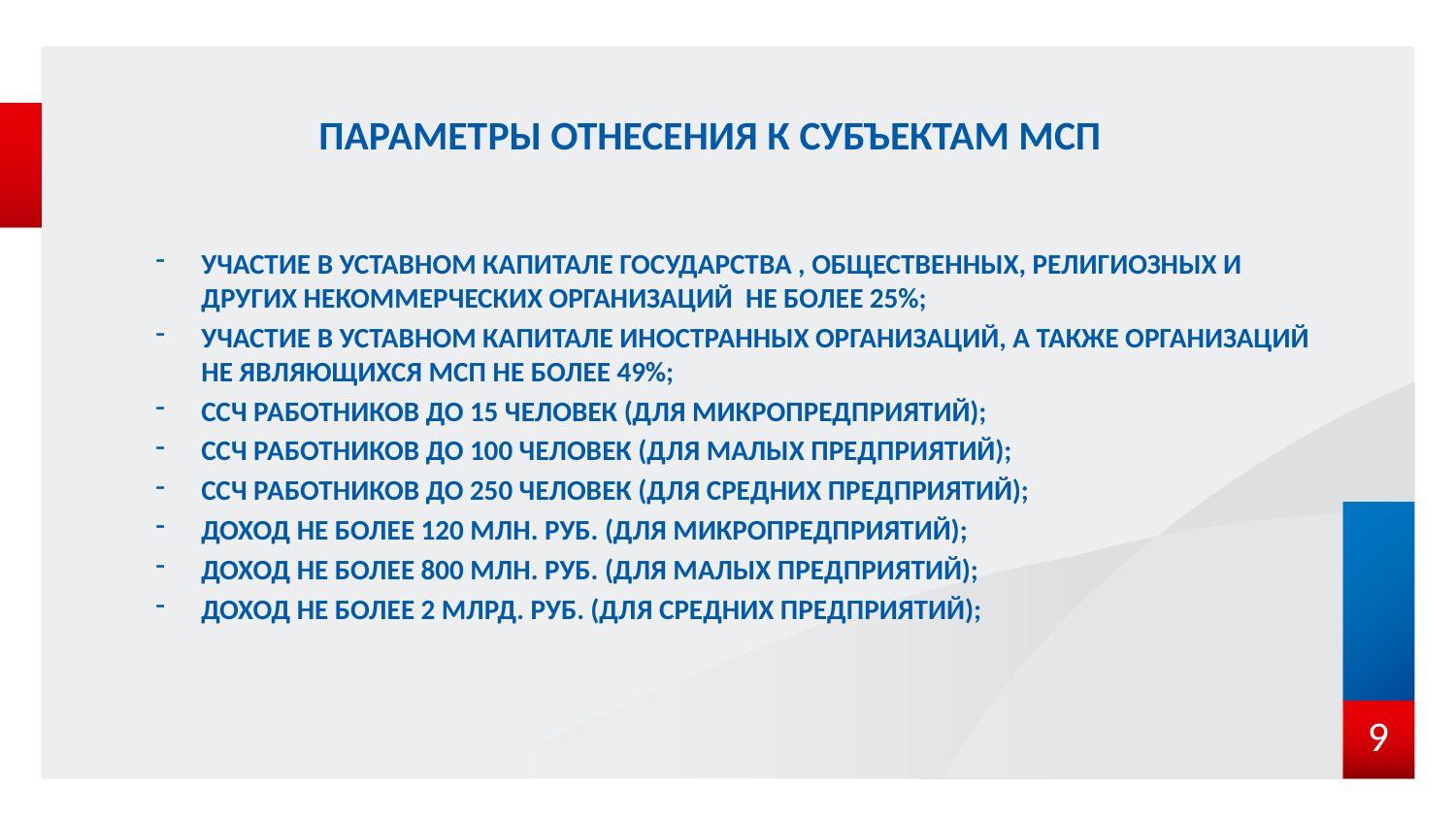

# ПАРАМЕТРЫ ОТНЕСЕНИЯ К СУБЪЕКТАМ МСП
УЧАСТИЕ В УСТАВНОМ КАПИТАЛЕ ГОСУДАРСТВА , ОБЩЕСТВЕННЫХ, РЕЛИГИОЗНЫХ И ДРУГИХ НЕКОММЕРЧЕСКИХ ОРГАНИЗАЦИЙ  НЕ БОЛЕЕ 25%;
УЧАСТИЕ В УСТАВНОМ КАПИТАЛЕ ИНОСТРАННЫХ ОРГАНИЗАЦИЙ, А ТАКЖЕ ОРГАНИЗАЦИЙ НЕ ЯВЛЯЮЩИХСЯ МСП НЕ БОЛЕЕ 49%;
ССЧ РАБОТНИКОВ ДО 15 ЧЕЛОВЕК (ДЛЯ МИКРОПРЕДПРИЯТИЙ);
ССЧ РАБОТНИКОВ ДО 100 ЧЕЛОВЕК (ДЛЯ МАЛЫХ ПРЕДПРИЯТИЙ);
ССЧ РАБОТНИКОВ ДО 250 ЧЕЛОВЕК (ДЛЯ СРЕДНИХ ПРЕДПРИЯТИЙ);
ДОХОД НЕ БОЛЕЕ 120 МЛН. РУБ. (ДЛЯ МИКРОПРЕДПРИЯТИЙ);
ДОХОД НЕ БОЛЕЕ 800 МЛН. РУБ. (ДЛЯ МАЛЫХ ПРЕДПРИЯТИЙ);
ДОХОД НЕ БОЛЕЕ 2 МЛРД. РУБ. (ДЛЯ СРЕДНИХ ПРЕДПРИЯТИЙ);

9